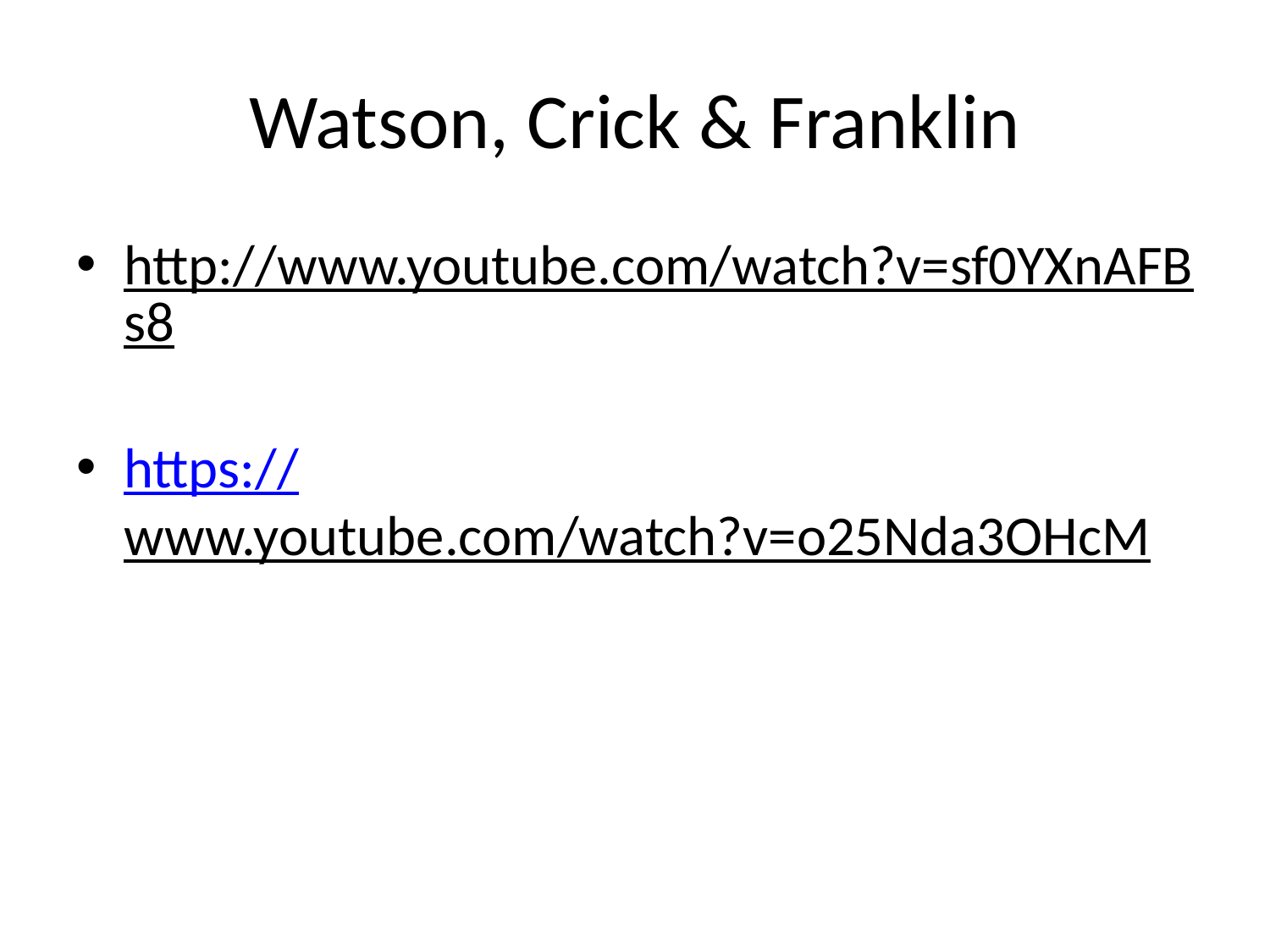

# Watson, Crick & Franklin
http://www.youtube.com/watch?v=sf0YXnAFBs8
https://www.youtube.com/watch?v=o25Nda3OHcM